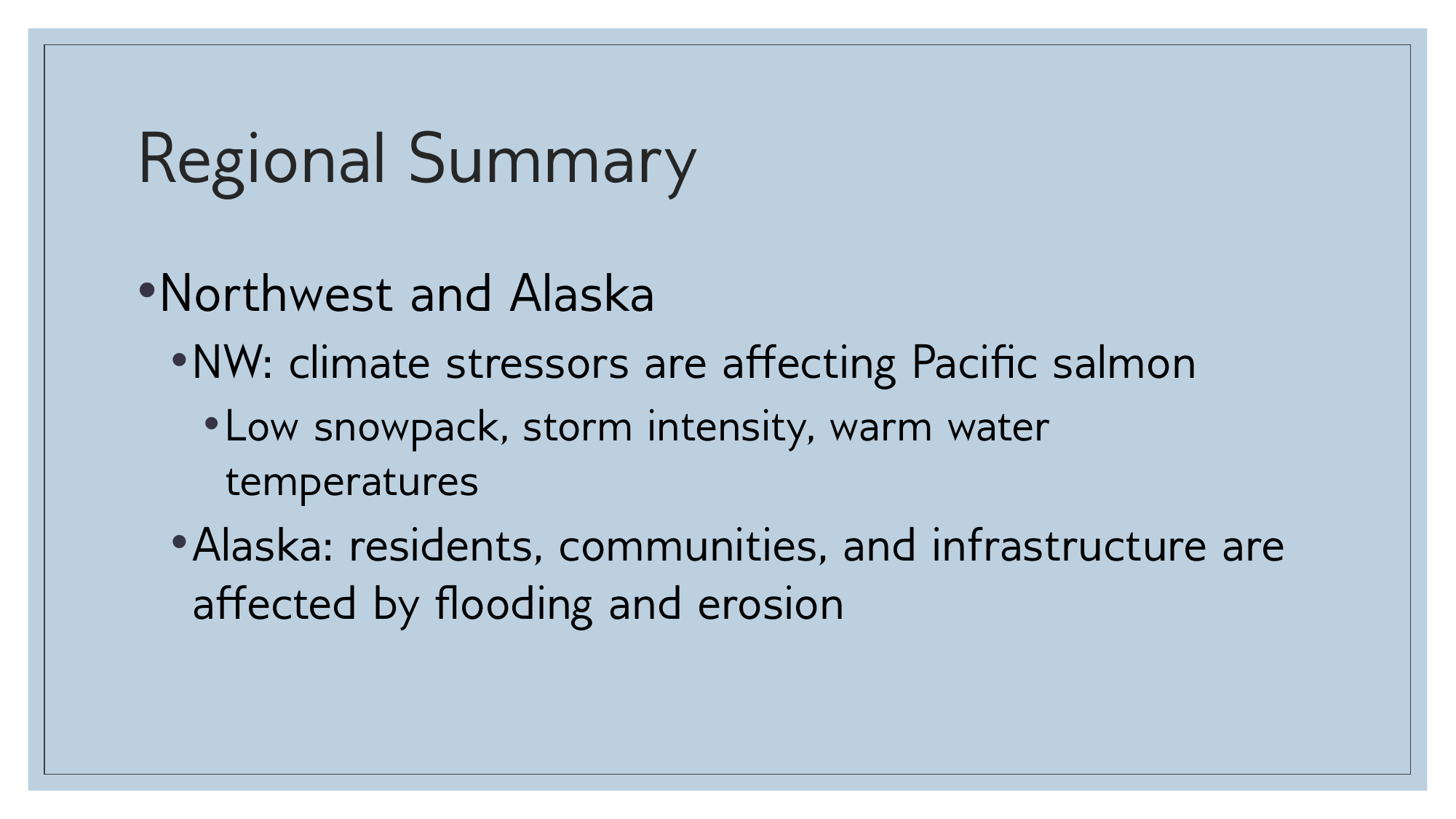

# Regional Summary
Northwest and Alaska
NW: climate stressors are affecting Pacific salmon
Low snowpack, storm intensity, warm water temperatures
Alaska: residents, communities, and infrastructure are affected by flooding and erosion